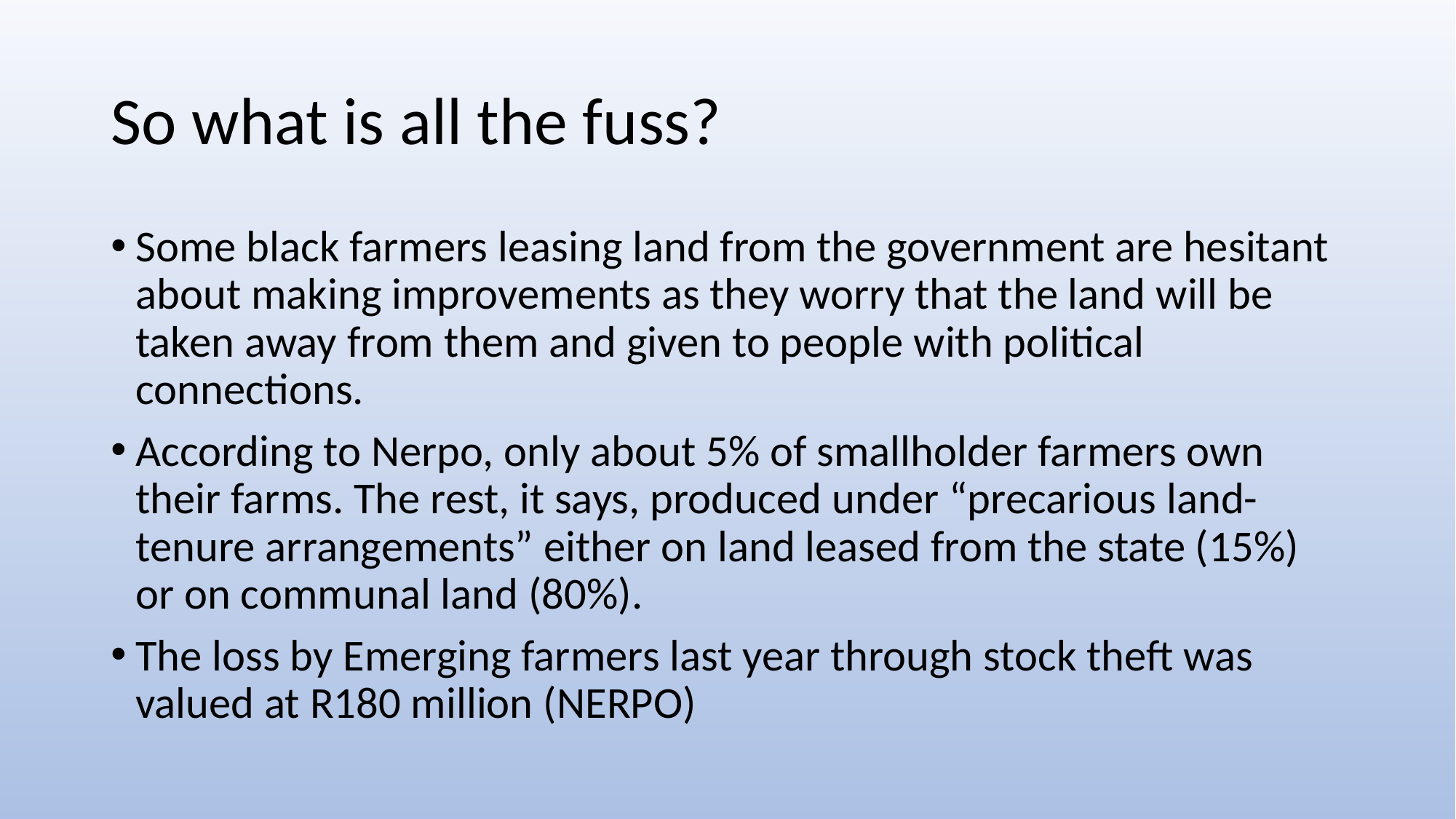

# So what is all the fuss?
Some black farmers leasing land from the government are hesitant about making improvements as they worry that the land will be taken away from them and given to people with political connections.
According to Nerpo, only about 5% of smallholder farmers own their farms. The rest, it says, produced under “precarious land-tenure arrangements” either on land leased from the state (15%) or on communal land (80%).
The loss by Emerging farmers last year through stock theft was valued at R180 million (NERPO)